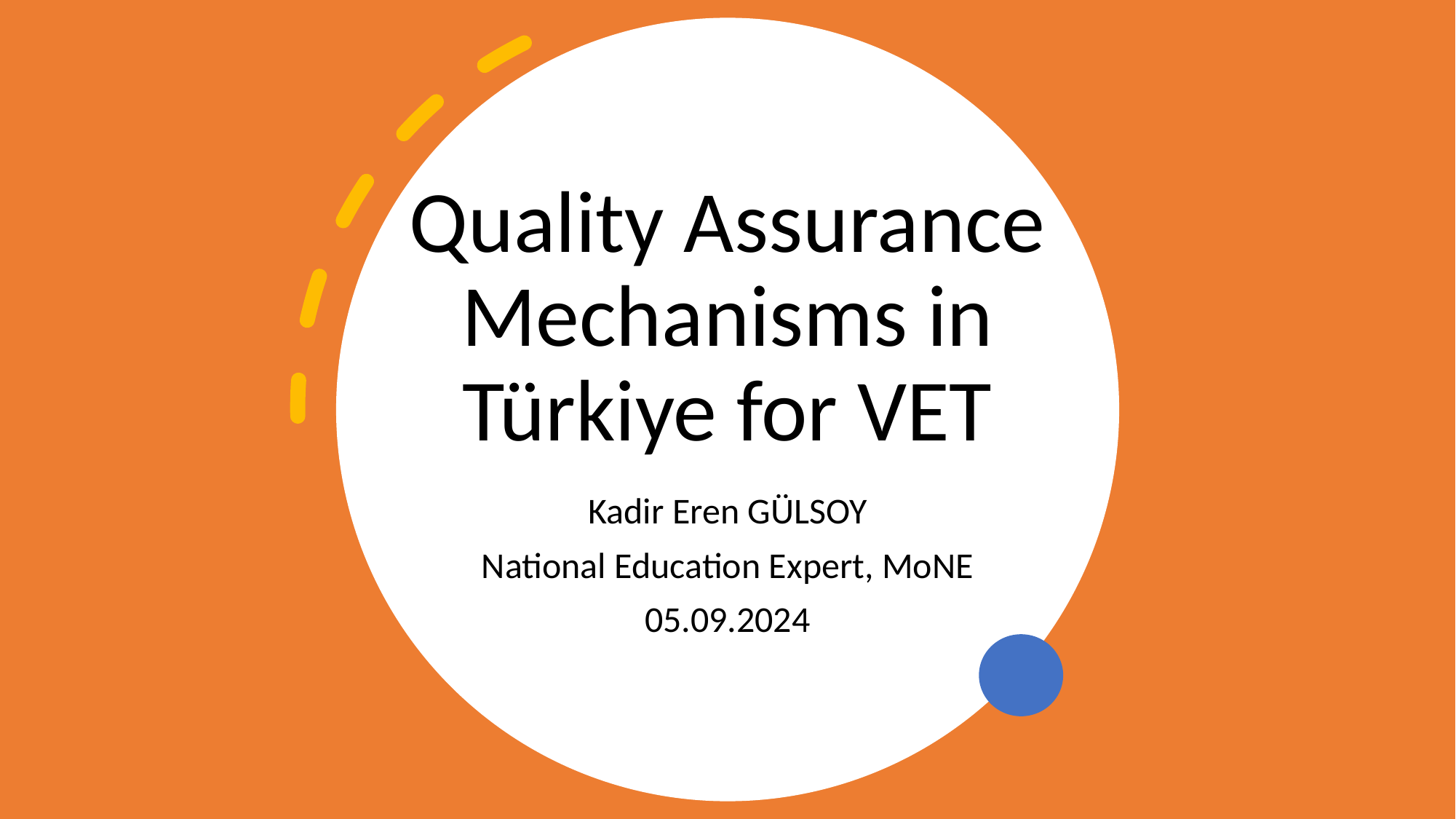

# Quality Assurance Mechanisms in Türkiye for VET
Kadir Eren GÜLSOY
National Education Expert, MoNE
05.09.2024